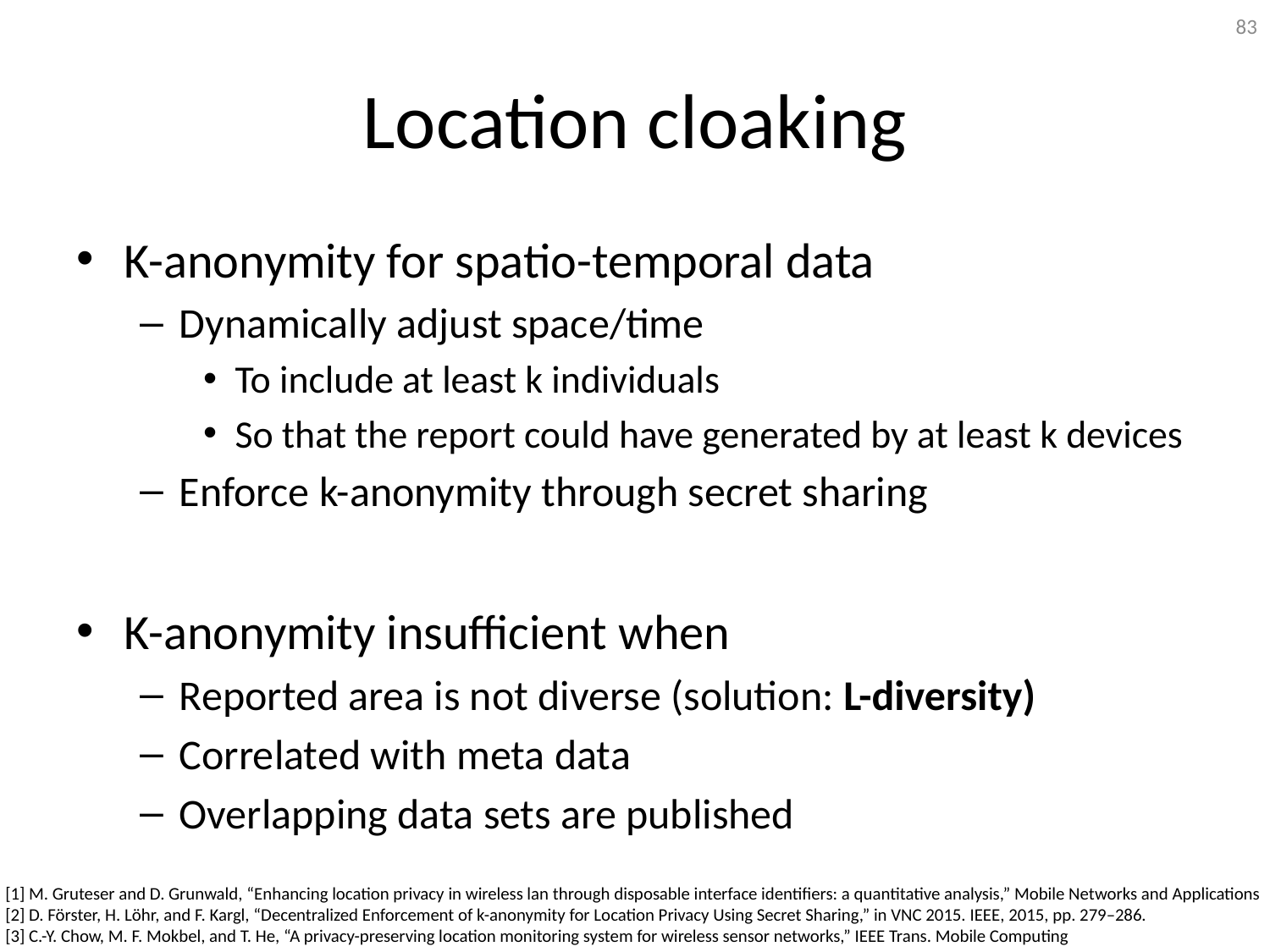

83
# Location cloaking
K-anonymity for spatio-temporal data
Dynamically adjust space/time
To include at least k individuals
So that the report could have generated by at least k devices
Enforce k-anonymity through secret sharing

K-anonymity insufficient when
Reported area is not diverse (solution: L-diversity)
Correlated with meta data
Overlapping data sets are published
[1] M. Gruteser and D. Grunwald, “Enhancing location privacy in wireless lan through disposable interface identifiers: a quantitative analysis,” Mobile Networks and Applications
[2] D. Förster, H. Löhr, and F. Kargl, “Decentralized Enforcement of k-anonymity for Location Privacy Using Secret Sharing,” in VNC 2015. IEEE, 2015, pp. 279–286.
[3] C.-Y. Chow, M. F. Mokbel, and T. He, “A privacy-preserving location monitoring system for wireless sensor networks,” IEEE Trans. Mobile Computing